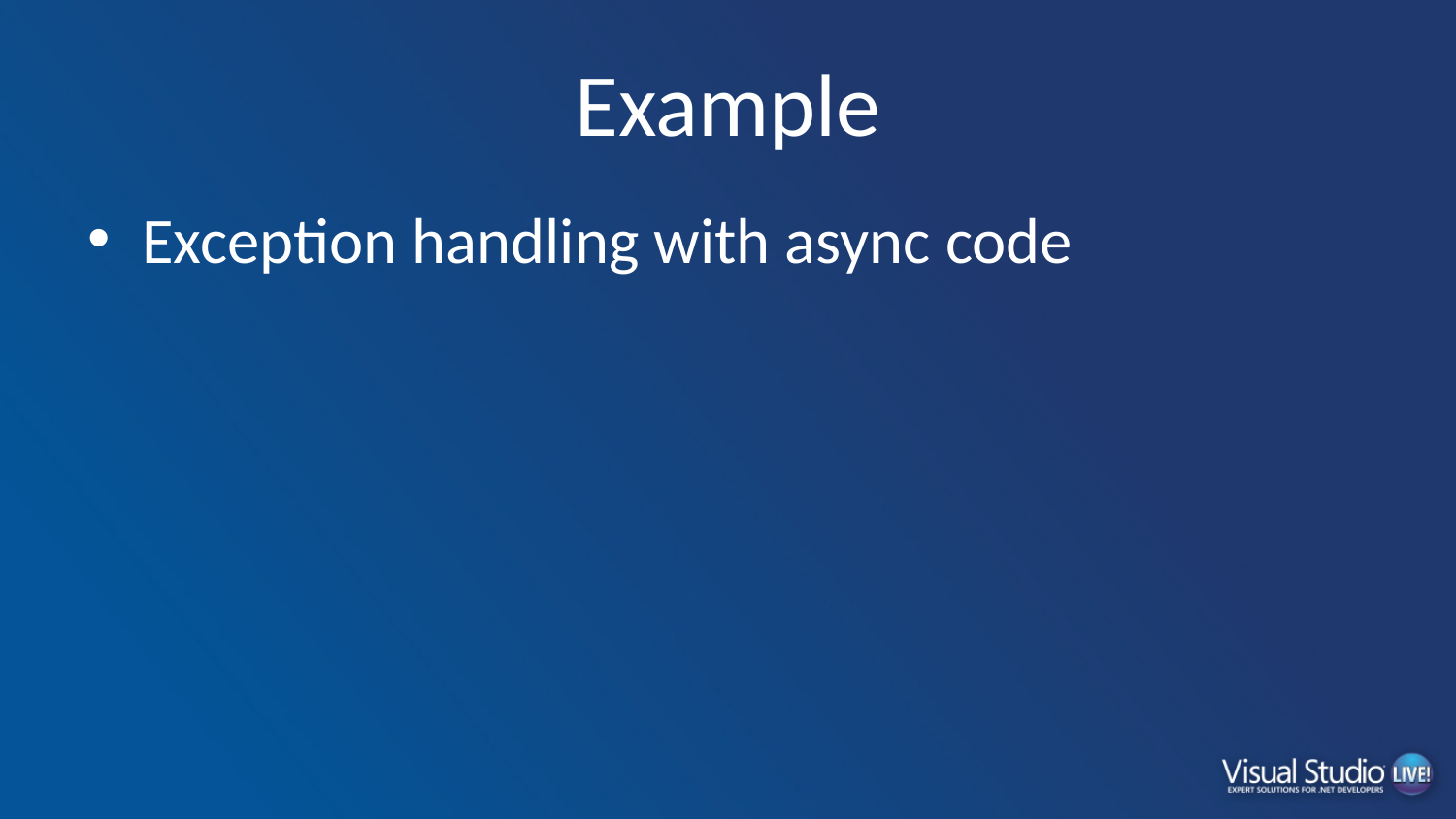

# Example
Exception handling with async code